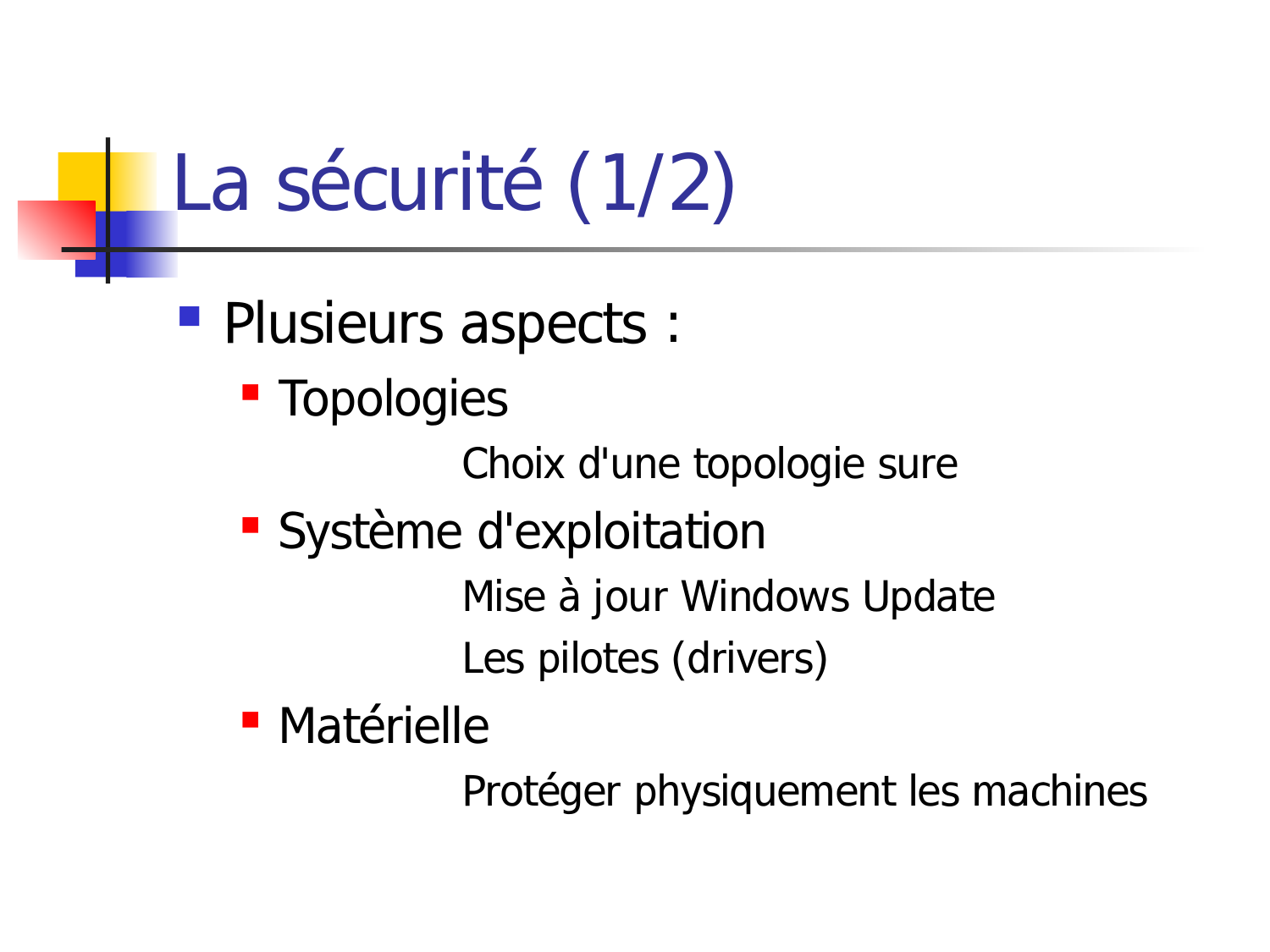

# La sécurité (1/2)‏
Plusieurs aspects :
Topologies
		Choix d'une topologie sure
Système d'exploitation
		Mise à jour Windows Update
		Les pilotes (drivers)‏
Matérielle
		Protéger physiquement les machines